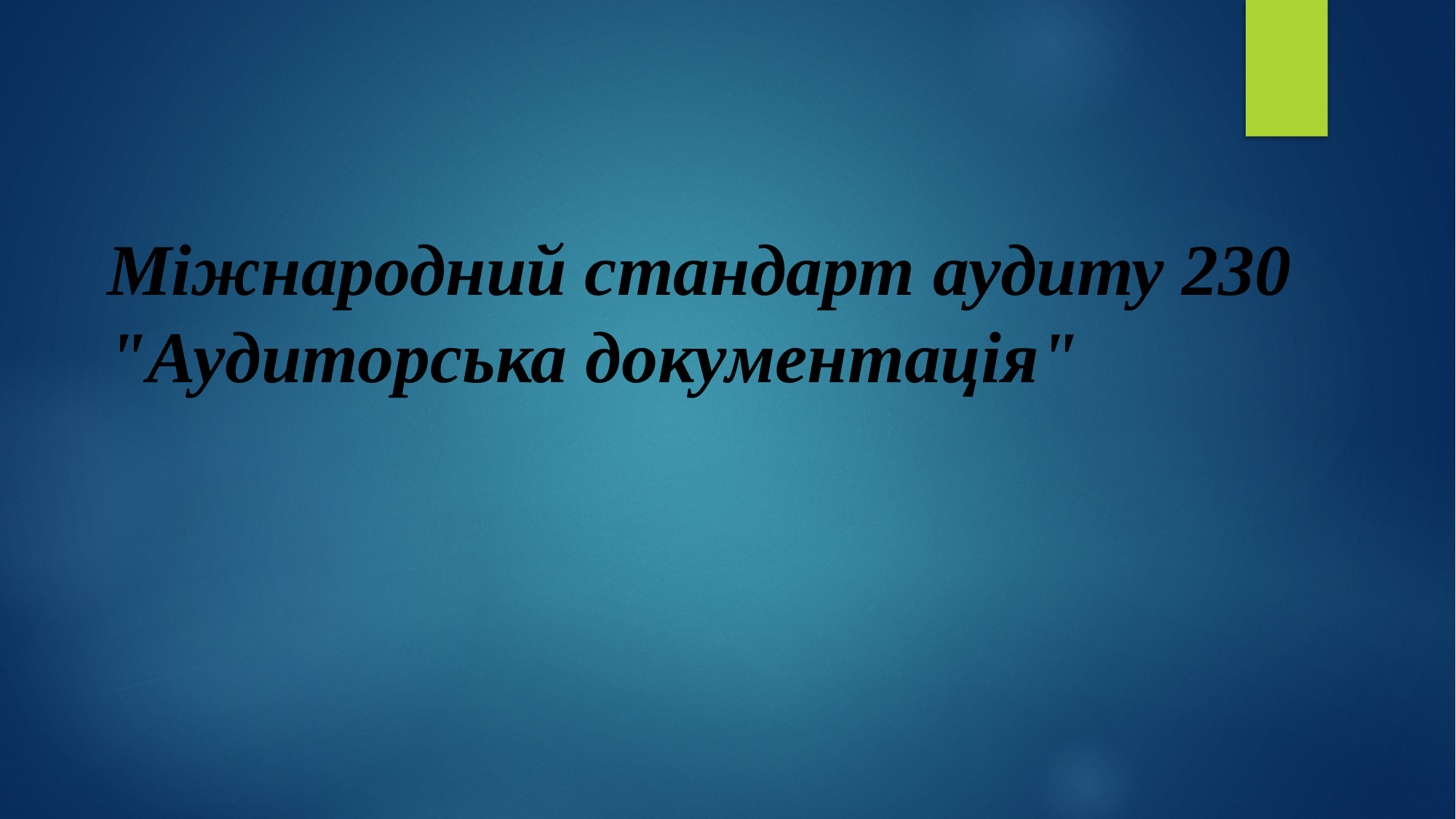

# Міжнародний стандарт аудиту 230 "Аудиторська документація"